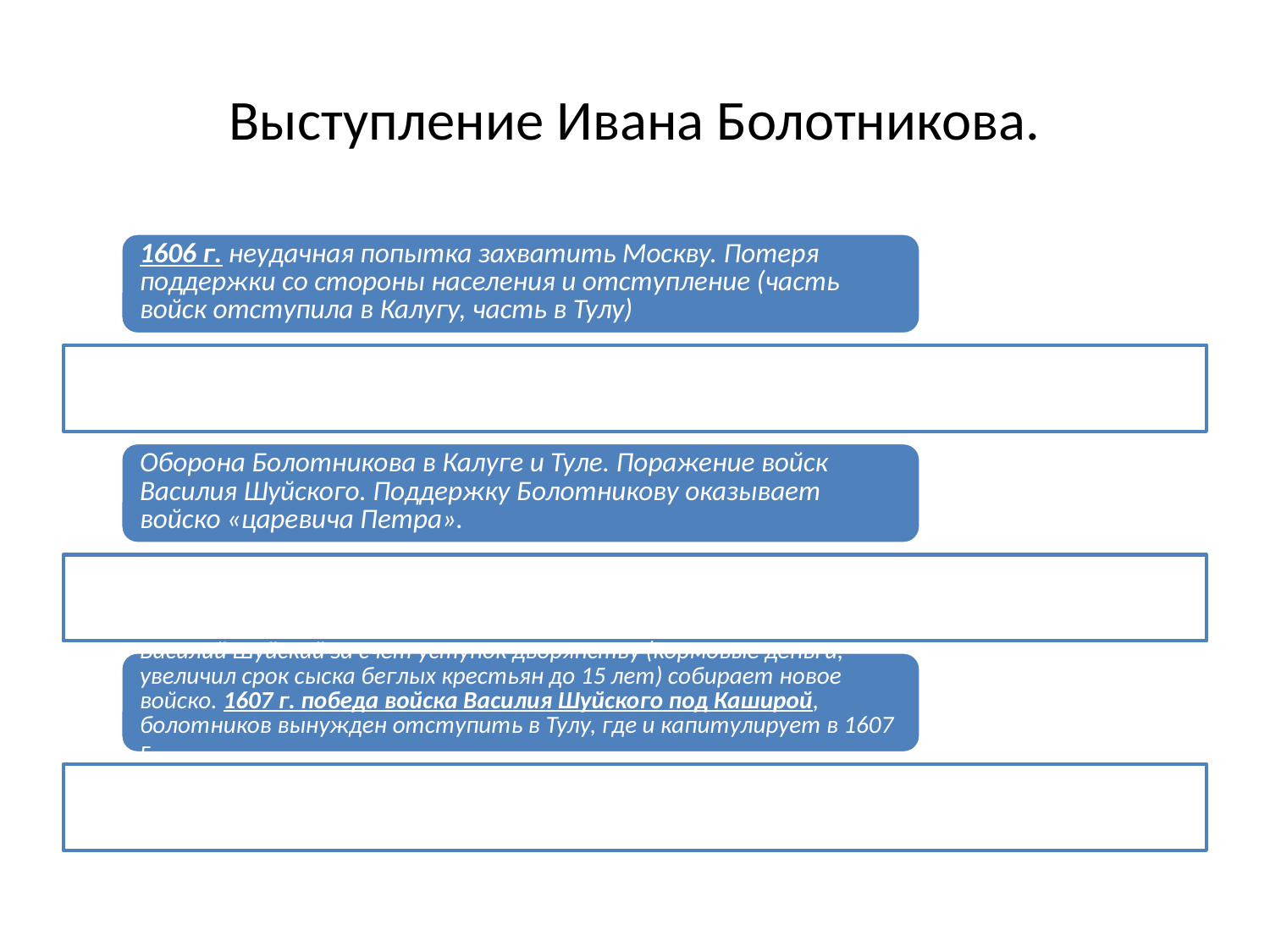

# Выступление Ивана Болотникова.
1606 г. неудачная попытка захватить Москву. Потеря поддержки со стороны населения и отступление (часть войск отступила в Калугу, часть в Тулу)
Оборона Болотникова в Калуге и Туле. Поражение войск Василия Шуйского. Поддержку Болотникову оказывает войско «царевича Петра».
Василий Шуйский за счет уступок дворянству (кормовые деньги, увеличил срок сыска беглых крестьян до 15 лет) собирает новое войско. 1607 г. победа войска Василия Шуйского под Каширой, болотников вынужден отступить в Тулу, где и капитулирует в 1607 г.